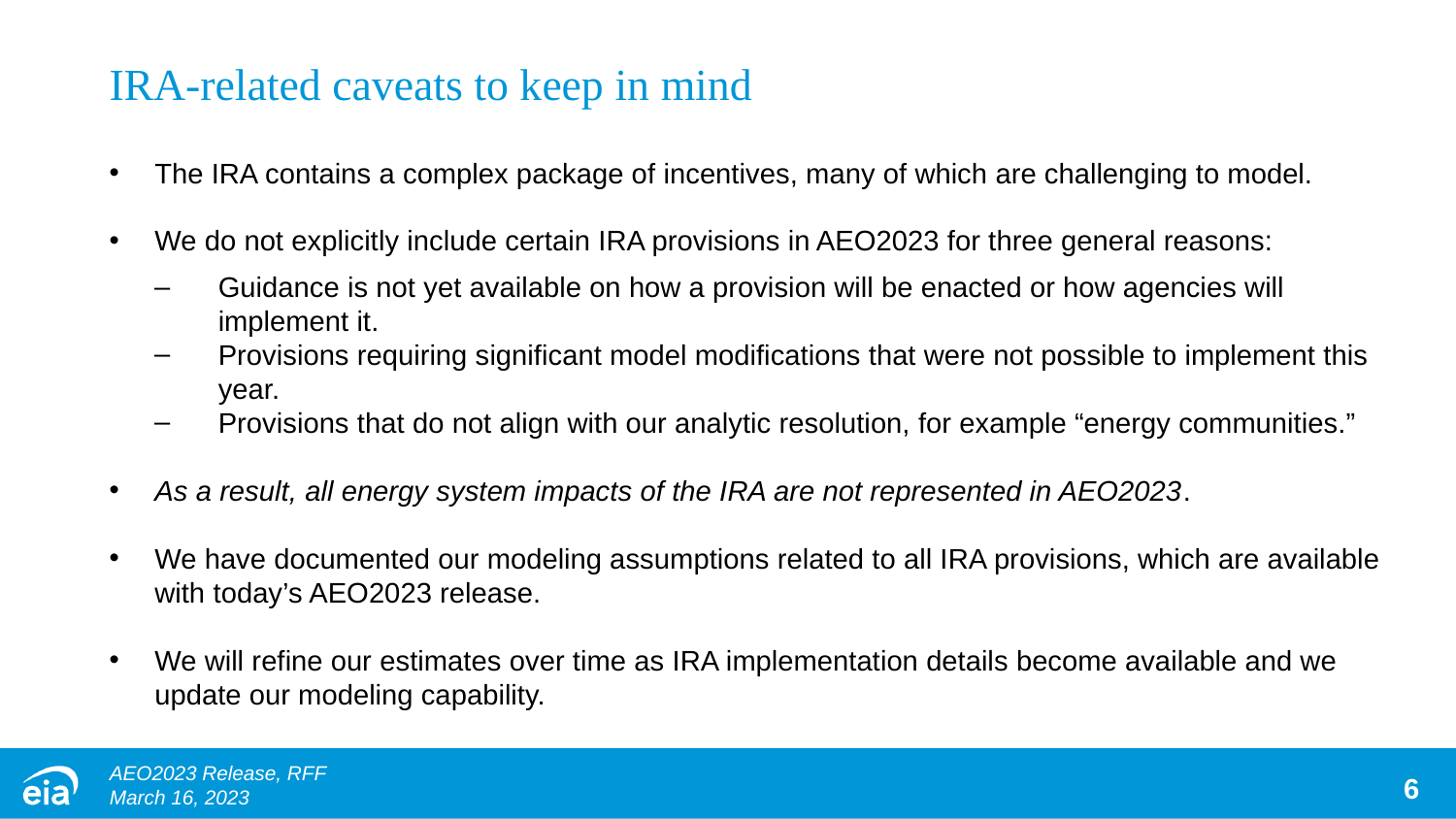

# IRA-related caveats to keep in mind
The IRA contains a complex package of incentives, many of which are challenging to model.

We do not explicitly include certain IRA provisions in AEO2023 for three general reasons:
Guidance is not yet available on how a provision will be enacted or how agencies will implement it.
Provisions requiring significant model modifications that were not possible to implement this year.
Provisions that do not align with our analytic resolution, for example “energy communities.”

As a result, all energy system impacts of the IRA are not represented in AEO2023.

We have documented our modeling assumptions related to all IRA provisions, which are available with today’s AEO2023 release.

We will refine our estimates over time as IRA implementation details become available and we update our modeling capability.
AEO2023 Release, RFF
March 16, 2023
6